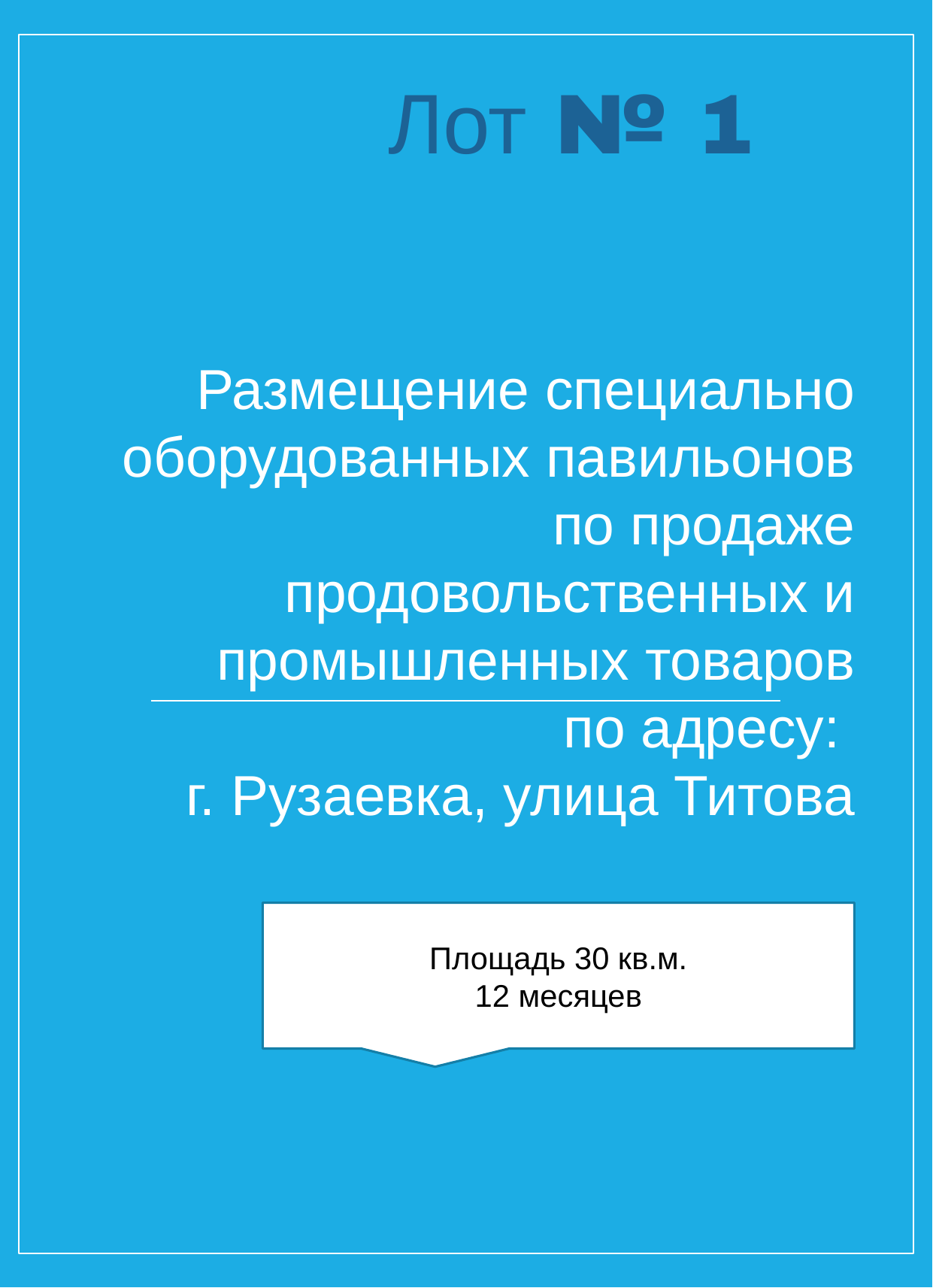

Лот № 1
Размещение специально оборудованных павильонов по продаже продовольственных и промышленных товаров
по адресу:
 г. Рузаевка, улица Титова
Площадь 30 кв.м.
12 месяцев